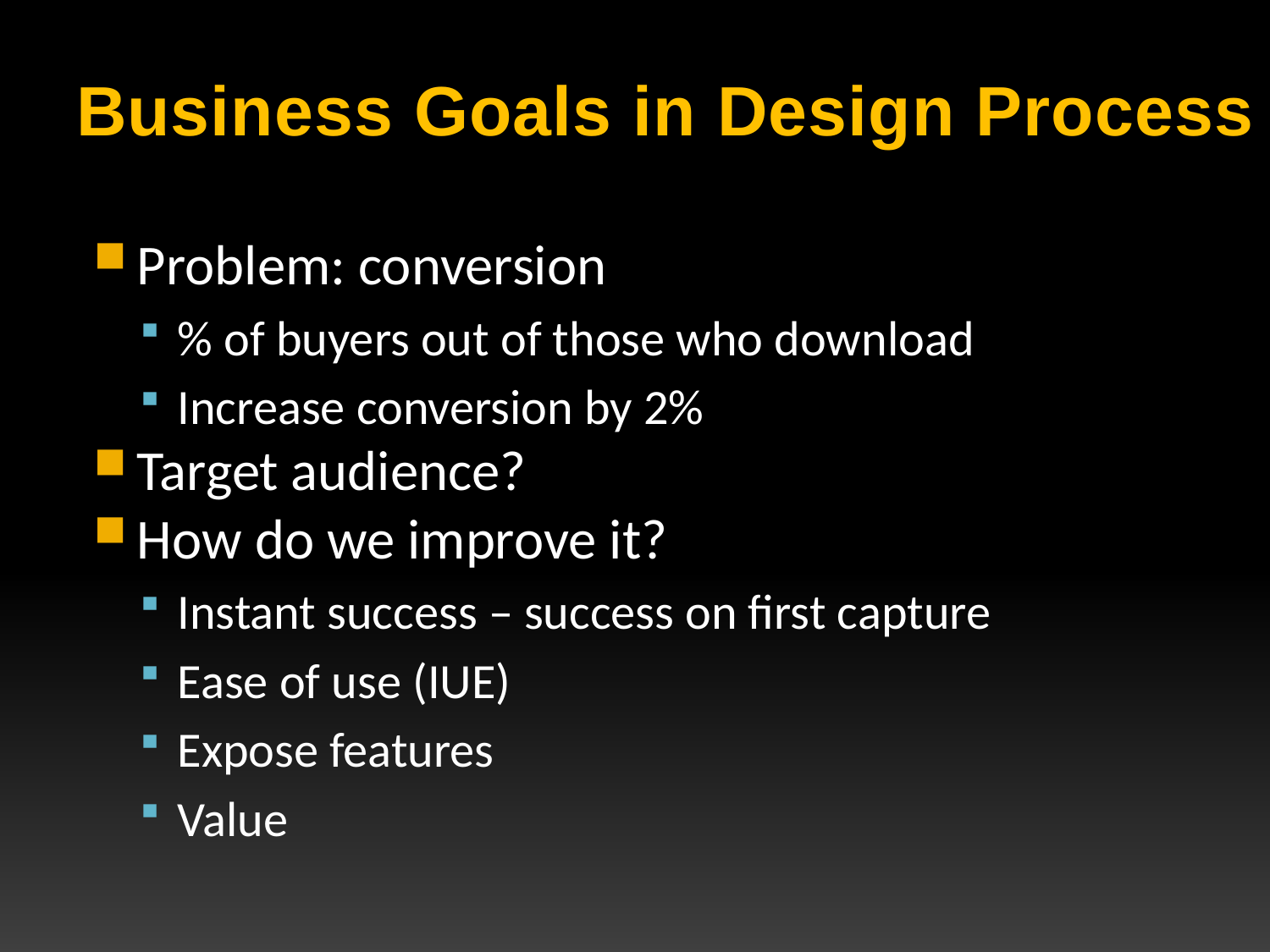

Business Goals in Design Process
Problem: conversion
% of buyers out of those who download
Increase conversion by 2%
Target audience?
How do we improve it?
Instant success – success on first capture
Ease of use (IUE)
Expose features
Value